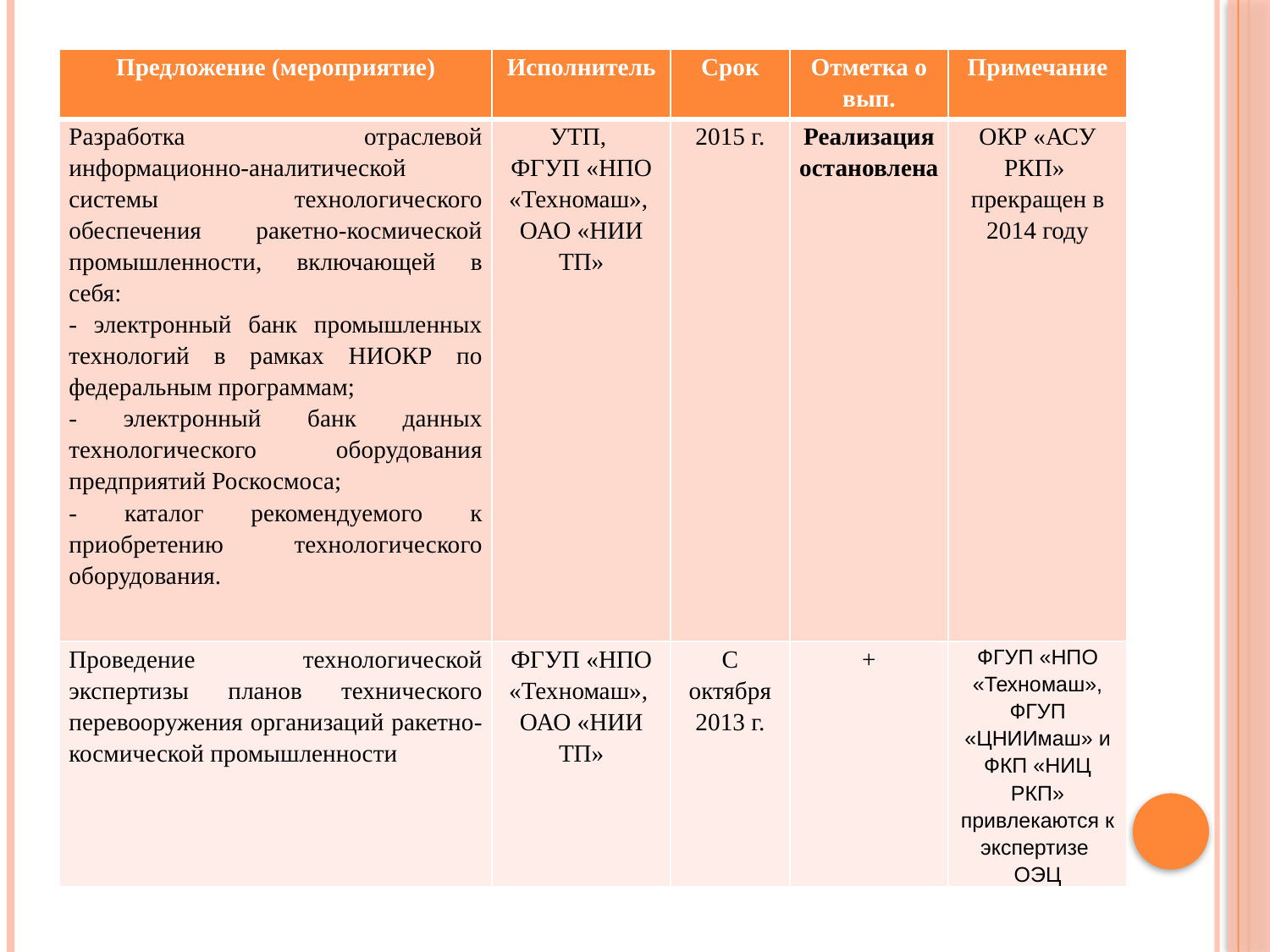

| Предложение (мероприятие) | Исполнитель | Срок | Отметка о вып. | Примечание |
| --- | --- | --- | --- | --- |
| Разработка отраслевой информационно-аналитической системы технологического обеспечения ракетно-космической промышленности, включающей в себя: - электронный банк промышленных технологий в рамках НИОКР по федеральным программам; - электронный банк данных технологического оборудования предприятий Роскосмоса; - каталог рекомендуемого к приобретению технологического оборудования. | УТП, ФГУП «НПО «Техномаш», ОАО «НИИ ТП» | 2015 г. | Реализация остановлена | ОКР «АСУ РКП» прекращен в 2014 году |
| Проведение технологической экспертизы планов технического перевооружения организаций ракетно-космической промышленности | ФГУП «НПО «Техномаш», ОАО «НИИ ТП» | С октября 2013 г. | + | ФГУП «НПО «Техномаш», ФГУП «ЦНИИмаш» и ФКП «НИЦ РКП» привлекаются к экспертизе ОЭЦ |